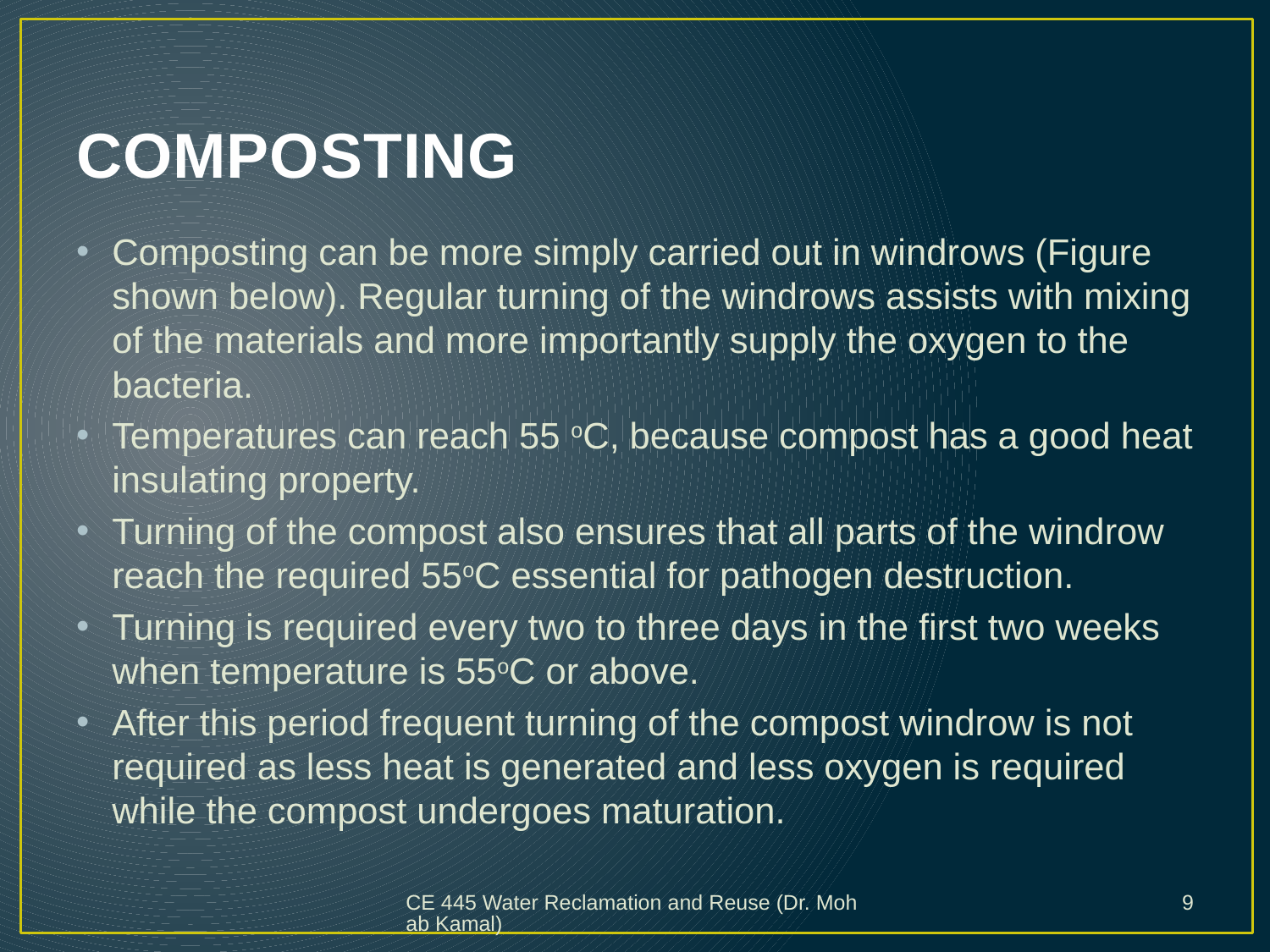

# COMPOSTING
Composting can be more simply carried out in windrows (Figure shown below). Regular turning of the windrows assists with mixing of the materials and more importantly supply the oxygen to the bacteria.
Temperatures can reach 55 oC, because compost has a good heat insulating property.
Turning of the compost also ensures that all parts of the windrow reach the required 55oC essential for pathogen destruction.
Turning is required every two to three days in the first two weeks when temperature is 55oC or above.
After this period frequent turning of the compost windrow is not required as less heat is generated and less oxygen is required while the compost undergoes maturation.
CE 445 Water Reclamation and Reuse (Dr. Mohab Kamal)
9